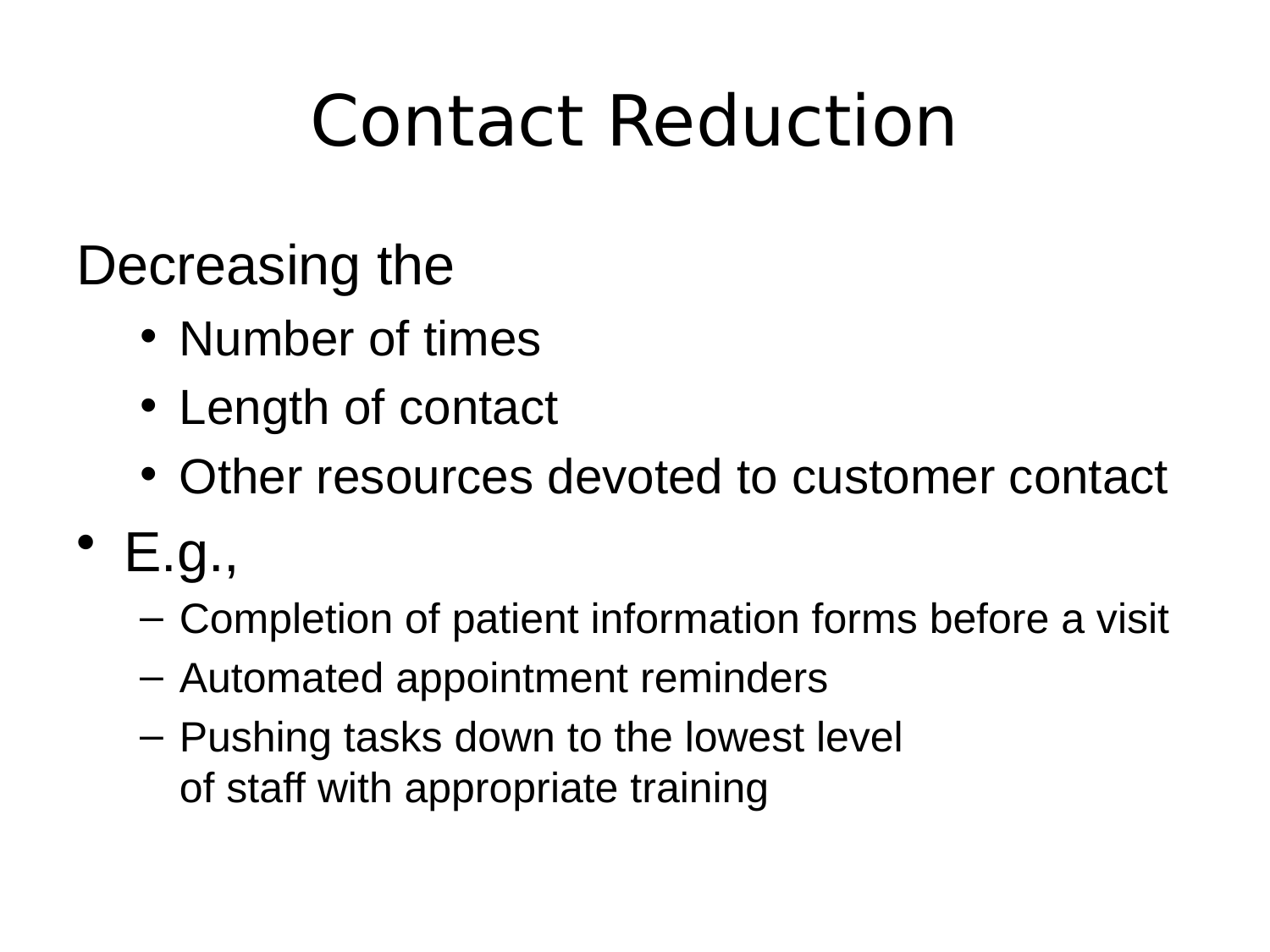

# Contact Reduction
Decreasing the
Number of times
Length of contact
Other resources devoted to customer contact
E.g.,
Completion of patient information forms before a visit
Automated appointment reminders
Pushing tasks down to the lowest level
of staff with appropriate training